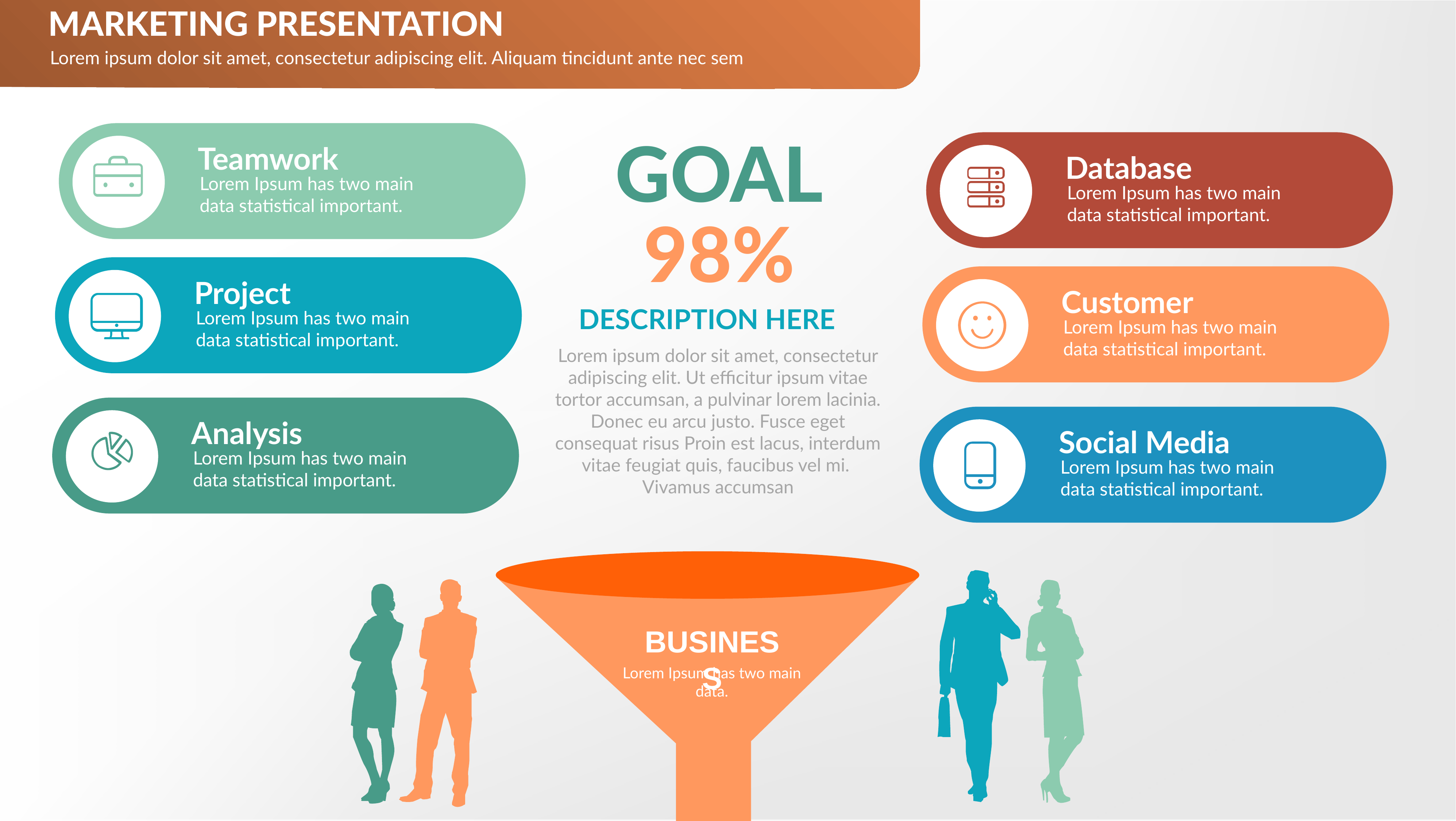

MARKETING PRESENTATION
Lorem ipsum dolor sit amet, consectetur adipiscing elit. Aliquam tincidunt ante nec sem

Teamwork

Lorem Ipsum has two main data statistical important.
GOAL

Database

Lorem Ipsum has two main data statistical important.
98%

Project

Lorem Ipsum has two main data statistical important.

Customer

Lorem Ipsum has two main data statistical important.
DESCRIPTION HERE
Lorem ipsum dolor sit amet, consectetur adipiscing elit. Ut efficitur ipsum vitae tortor accumsan, a pulvinar lorem lacinia. Donec eu arcu justo. Fusce eget consequat risus Proin est lacus, interdum vitae feugiat quis, faucibus vel mi.  Vivamus accumsan

Analysis

Lorem Ipsum has two main data statistical important.

Social Media

Lorem Ipsum has two main data statistical important.

BUSINESS
Lorem Ipsum has two main data.